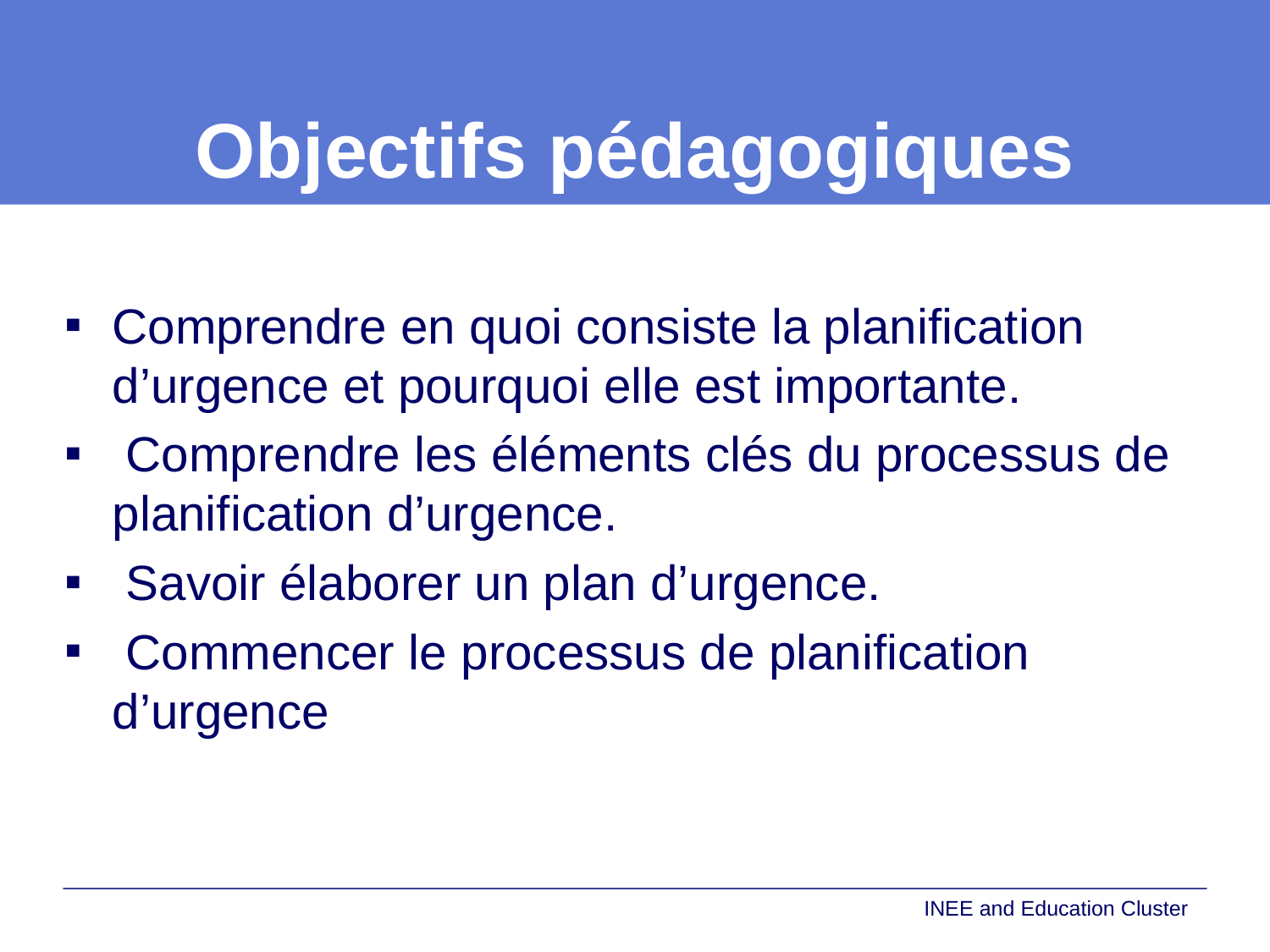

# Objectifs pédagogiques
Comprendre en quoi consiste la planification d’urgence et pourquoi elle est importante.
 Comprendre les éléments clés du processus de planification d’urgence.
 Savoir élaborer un plan d’urgence.
 Commencer le processus de planification d’urgence
INEE and Education Cluster